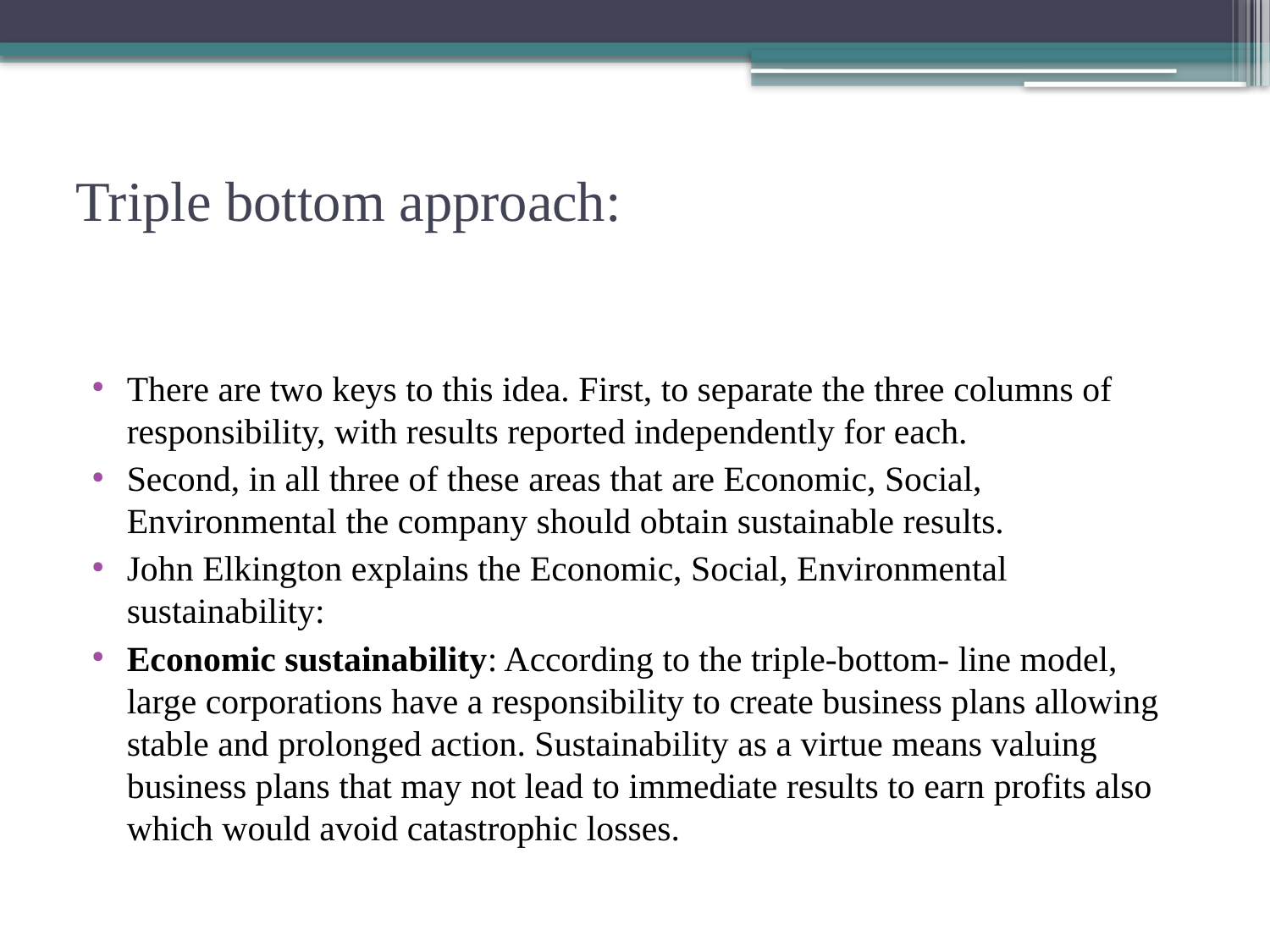

# Triple bottom approach:

There are two keys to this idea. First, to separate the three columns of responsibility, with results reported independently for each.
Second, in all three of these areas that are Economic, Social, Environmental the company should obtain sustainable results.
John Elkington explains the Economic, Social, Environmental sustainability:
Economic sustainability: According to the triple-bottom- line model, large corporations have a responsibility to create business plans allowing stable and prolonged action. Sustainability as a virtue means valuing business plans that may not lead to immediate results to earn profits also which would avoid catastrophic losses.